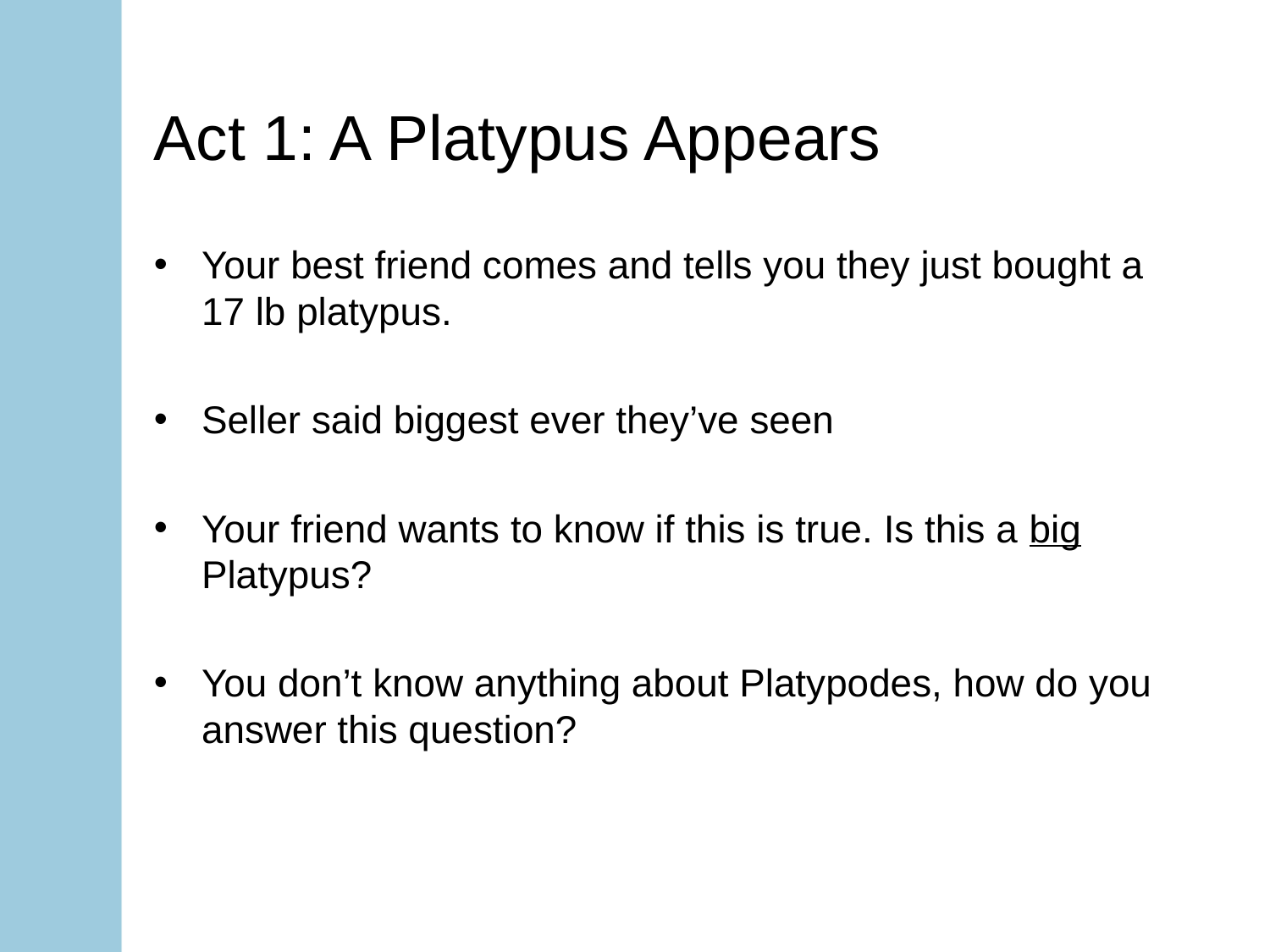

# Act 1: A Platypus Appears
Your best friend comes and tells you they just bought a 17 lb platypus.

Seller said biggest ever they’ve seen

Your friend wants to know if this is true. Is this a big Platypus?

You don’t know anything about Platypodes, how do you answer this question?